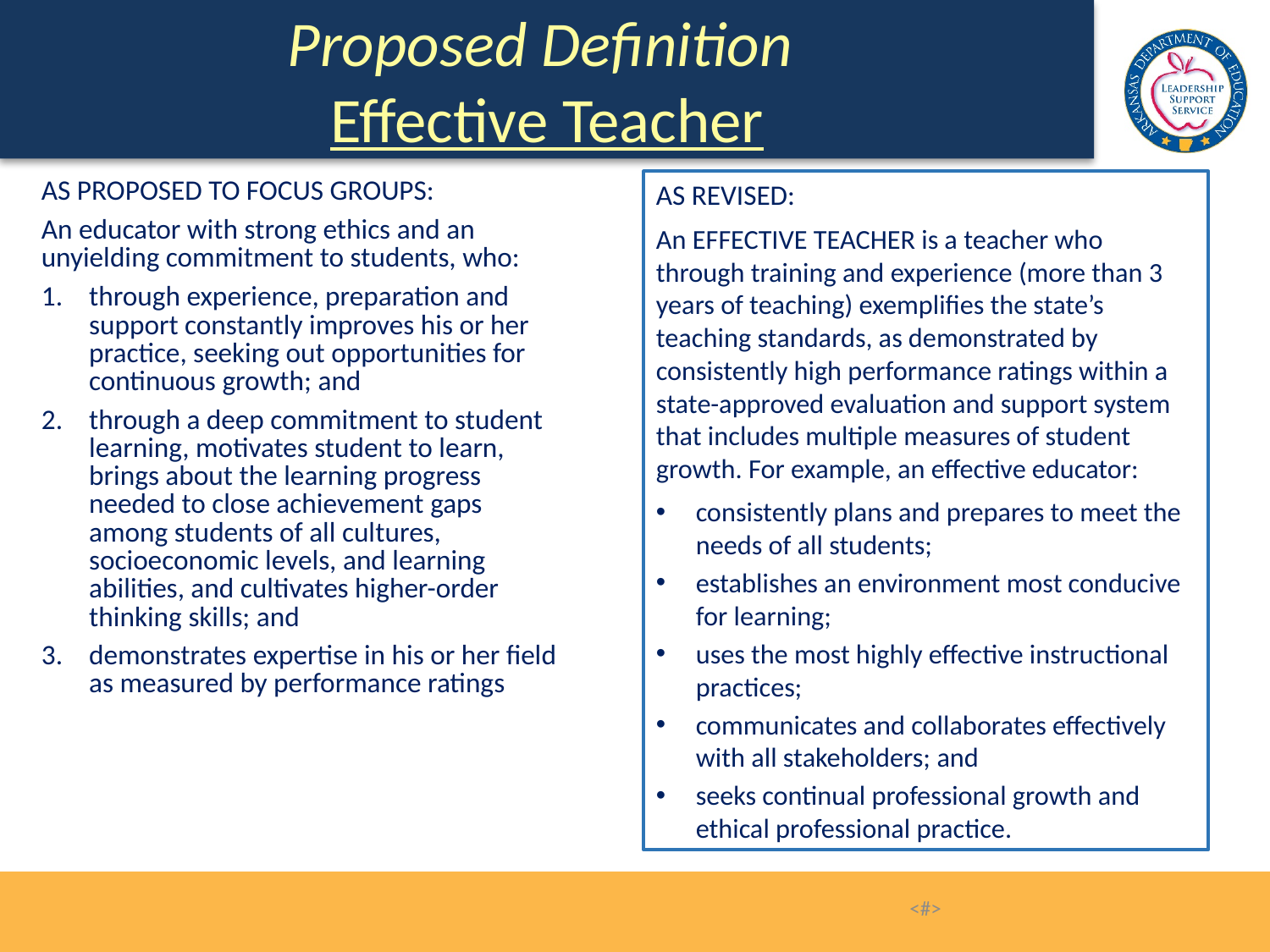

Proposed Definition
Effective Teacher
AS REVISED:
An EFFECTIVE TEACHER is a teacher who through training and experience (more than 3 years of teaching) exemplifies the state’s teaching standards, as demonstrated by consistently high performance ratings within a state-approved evaluation and support system that includes multiple measures of student growth. For example, an effective educator:
consistently plans and prepares to meet the needs of all students;
establishes an environment most conducive for learning;
uses the most highly effective instructional practices;
communicates and collaborates effectively with all stakeholders; and
seeks continual professional growth and ethical professional practice.
| AS PROPOSED TO FOCUS GROUPS: An educator with strong ethics and an unyielding commitment to students, who: through experience, preparation and support constantly improves his or her practice, seeking out opportunities for continuous growth; and through a deep commitment to student learning, motivates student to learn, brings about the learning progress needed to close achievement gaps among students of all cultures, socioeconomic levels, and learning abilities, and cultivates higher-order thinking skills; and demonstrates expertise in his or her field as measured by performance ratings |
| --- |
<#>